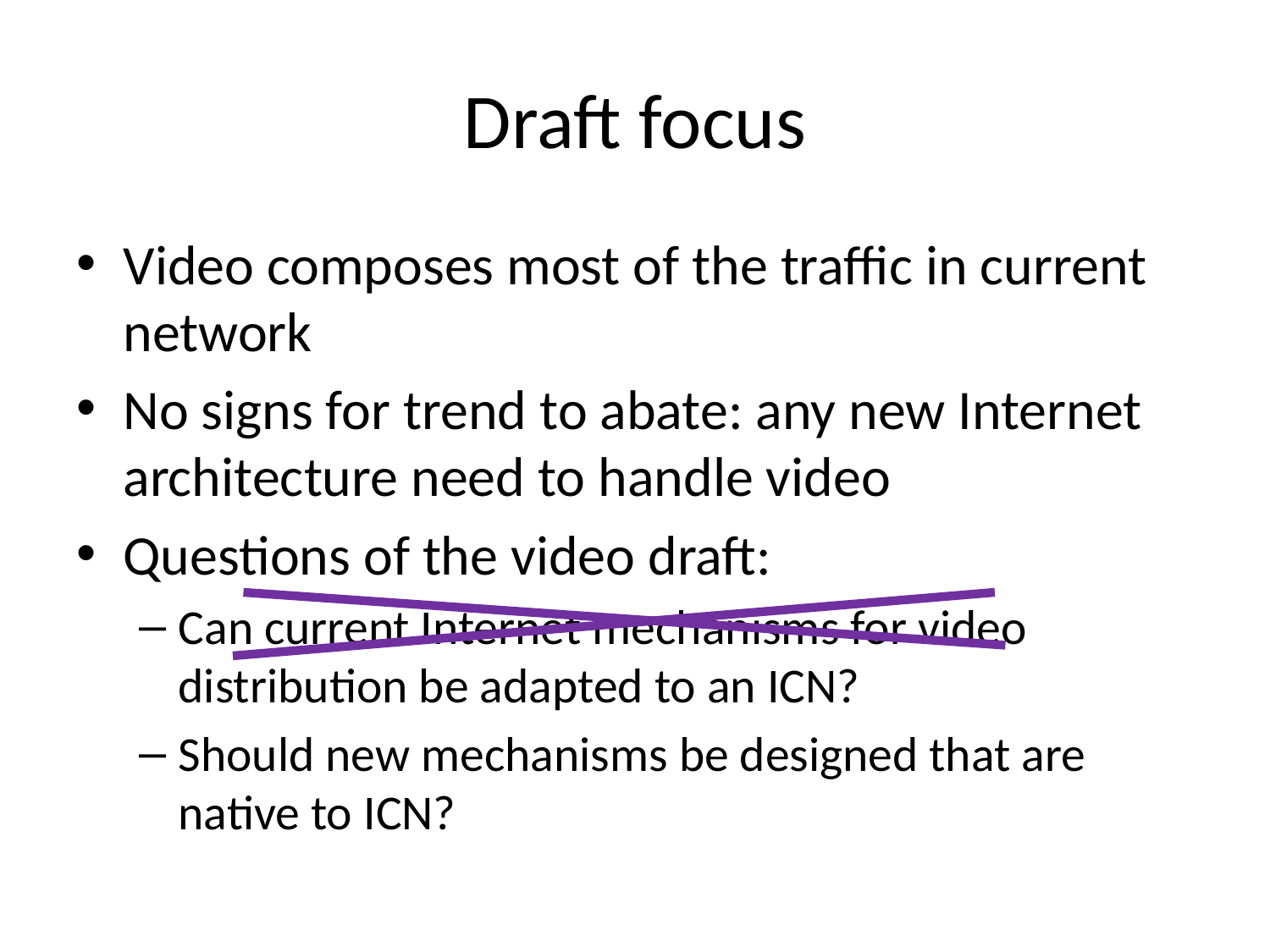

# Draft focus
Video composes most of the traffic in current network
No signs for trend to abate: any new Internet architecture need to handle video
Questions of the video draft:
Can current Internet mechanisms for video distribution be adapted to an ICN?
Should new mechanisms be designed that are native to ICN?